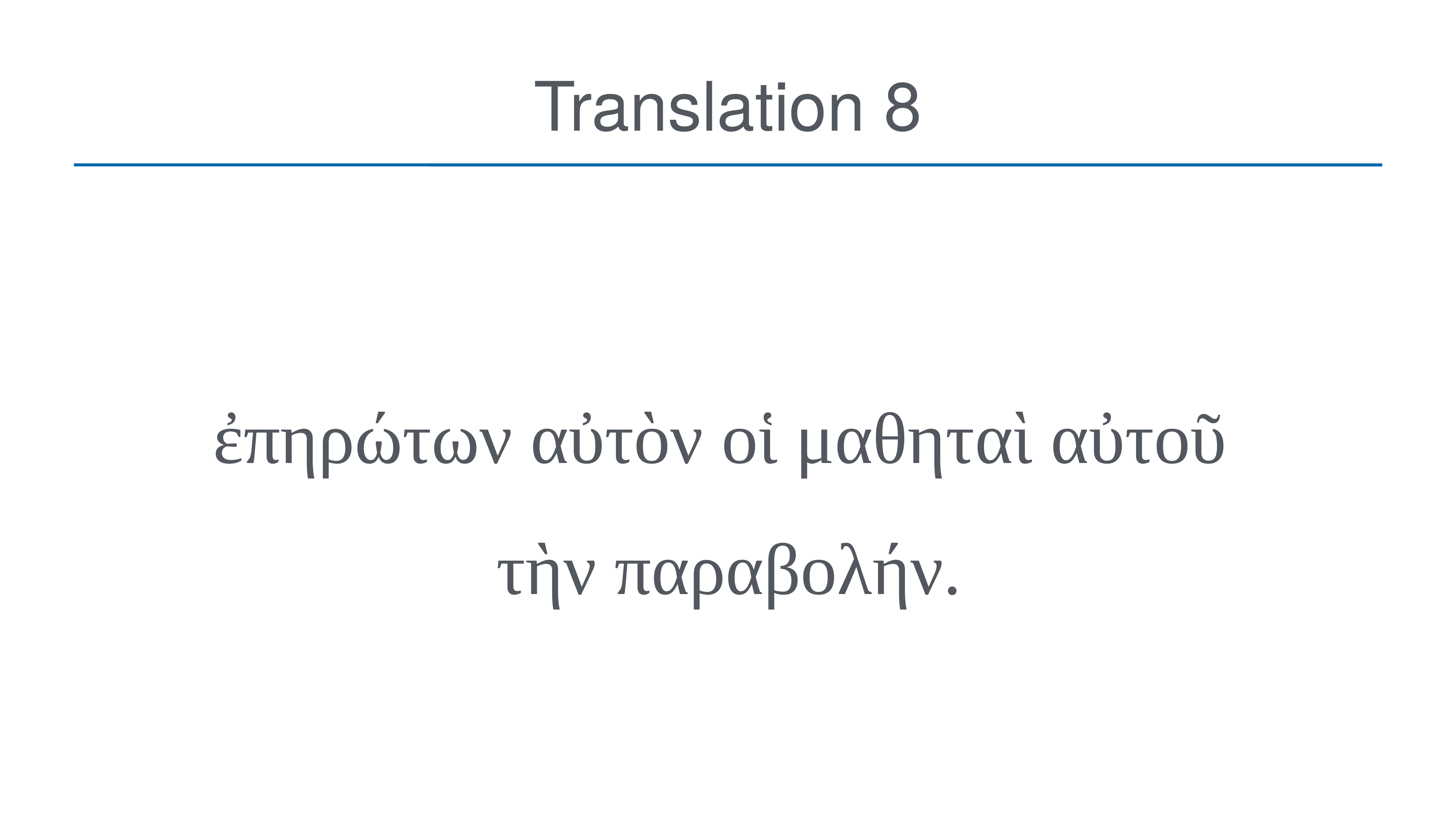

# Translation 8
ἐπηρώτων αὐτὸν οἱ μαθηταὶ αὐτοῦ
τὴν παραβολήν.